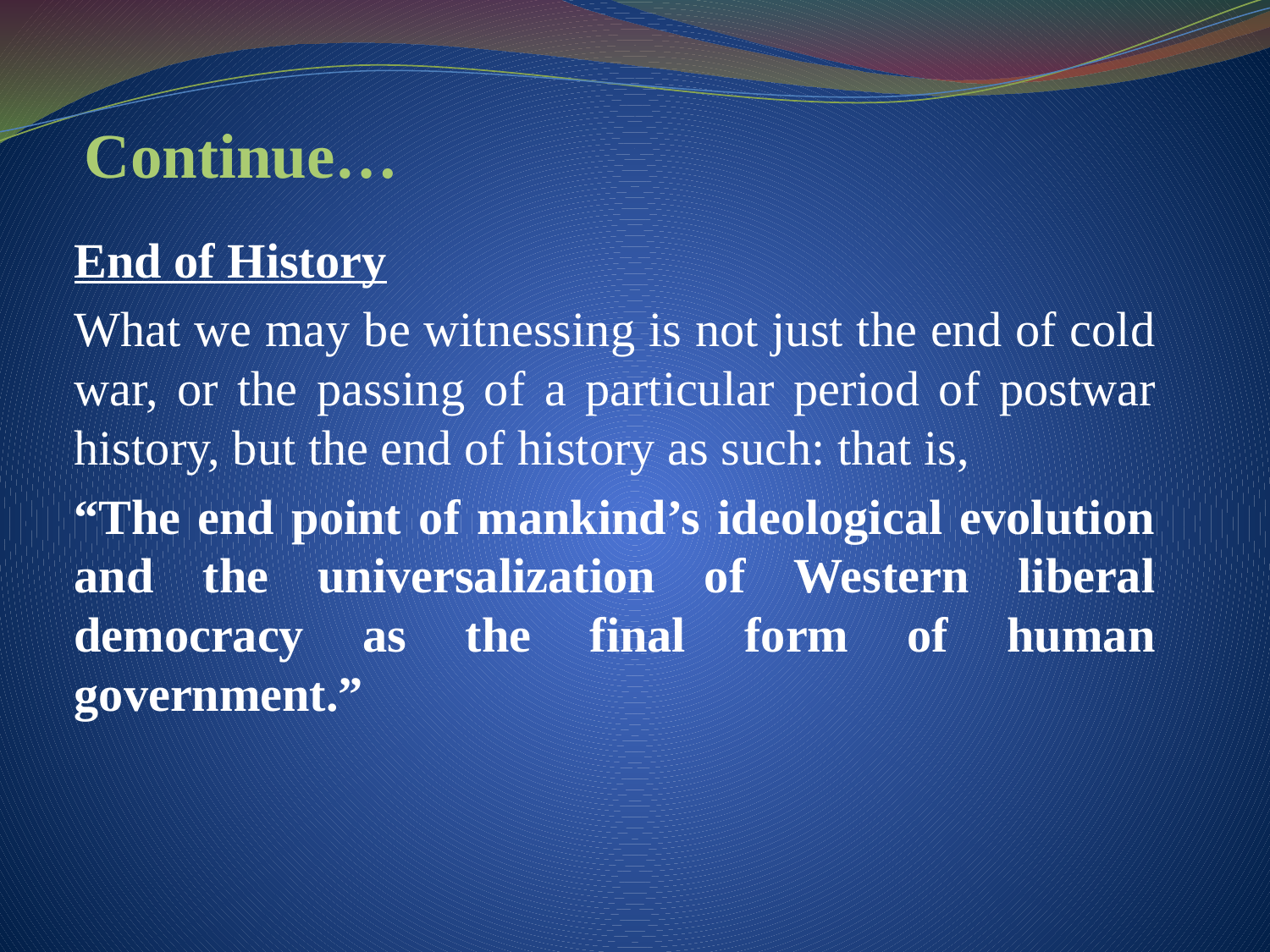

# Continue…
End of History
What we may be witnessing is not just the end of cold war, or the passing of a particular period of postwar history, but the end of history as such: that is,
“The end point of mankind’s ideological evolution and the universalization of Western liberal democracy as the final form of human government.”